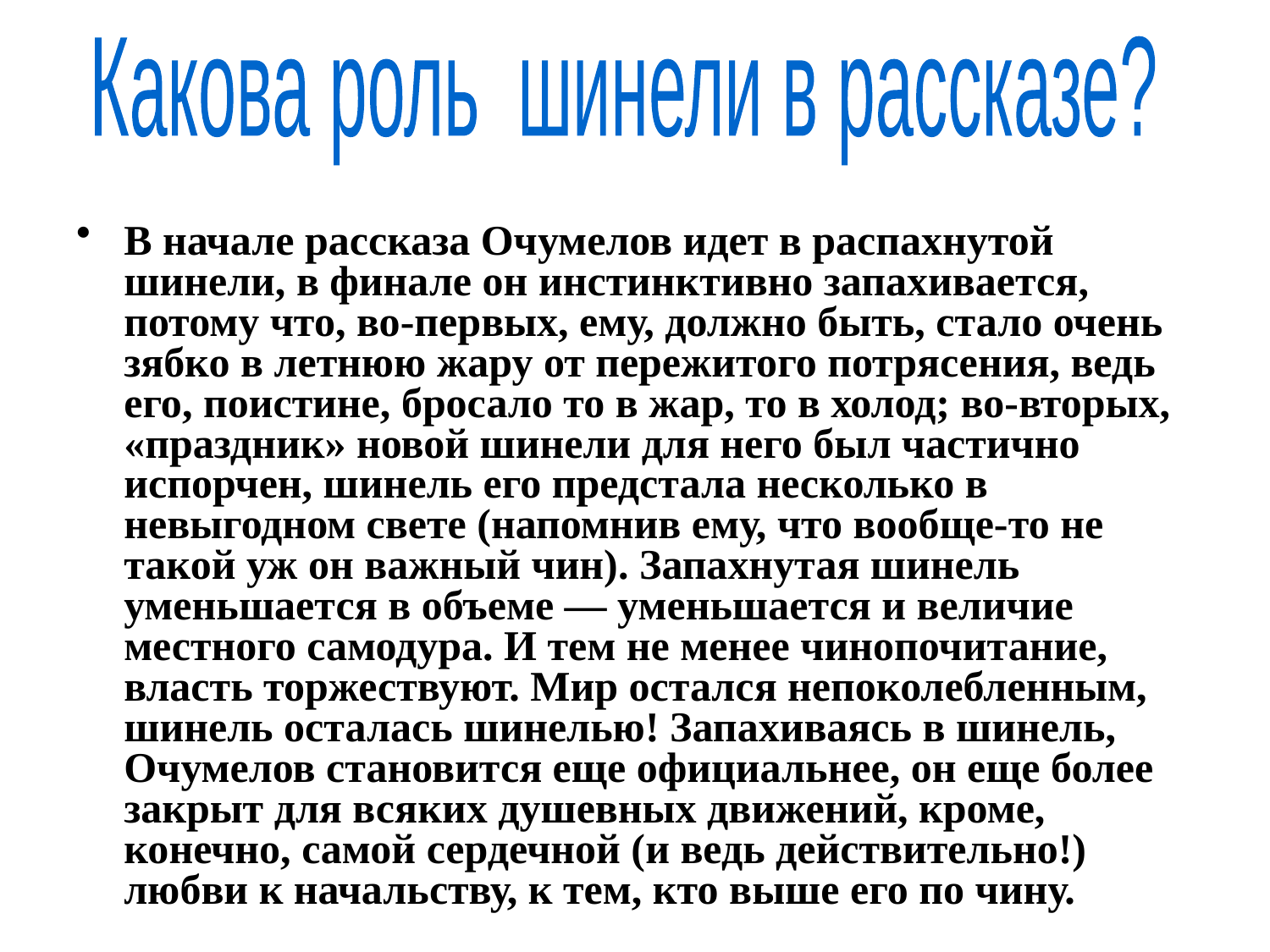

Какова роль  шинели в рассказе?
В начале рассказа Очумелов идет в распахнутой шинели, в финале он инстинктивно запахивается, потому что, во-первых, ему, должно быть, стало очень зябко в летнюю жару от пережитого потрясения, ведь его, поистине, бросало то в жар, то в холод; во-вторых, «праздник» новой шинели для него был частично испорчен, шинель его предстала несколько в невыгодном свете (напомнив ему, что вообще-то не такой уж он важный чин). Запахнутая шинель уменьшается в объеме — уменьшается и величие местного самодура. И тем не менее чинопочитание, власть торжествуют. Мир остался непоколебленным, шинель осталась шинелью! Запахиваясь в шинель, Очумелов становится еще официальнее, он еще более закрыт для всяких душевных движений, кроме, конечно, самой сердечной (и ведь действительно!) любви к начальству, к тем, кто выше его по чину.